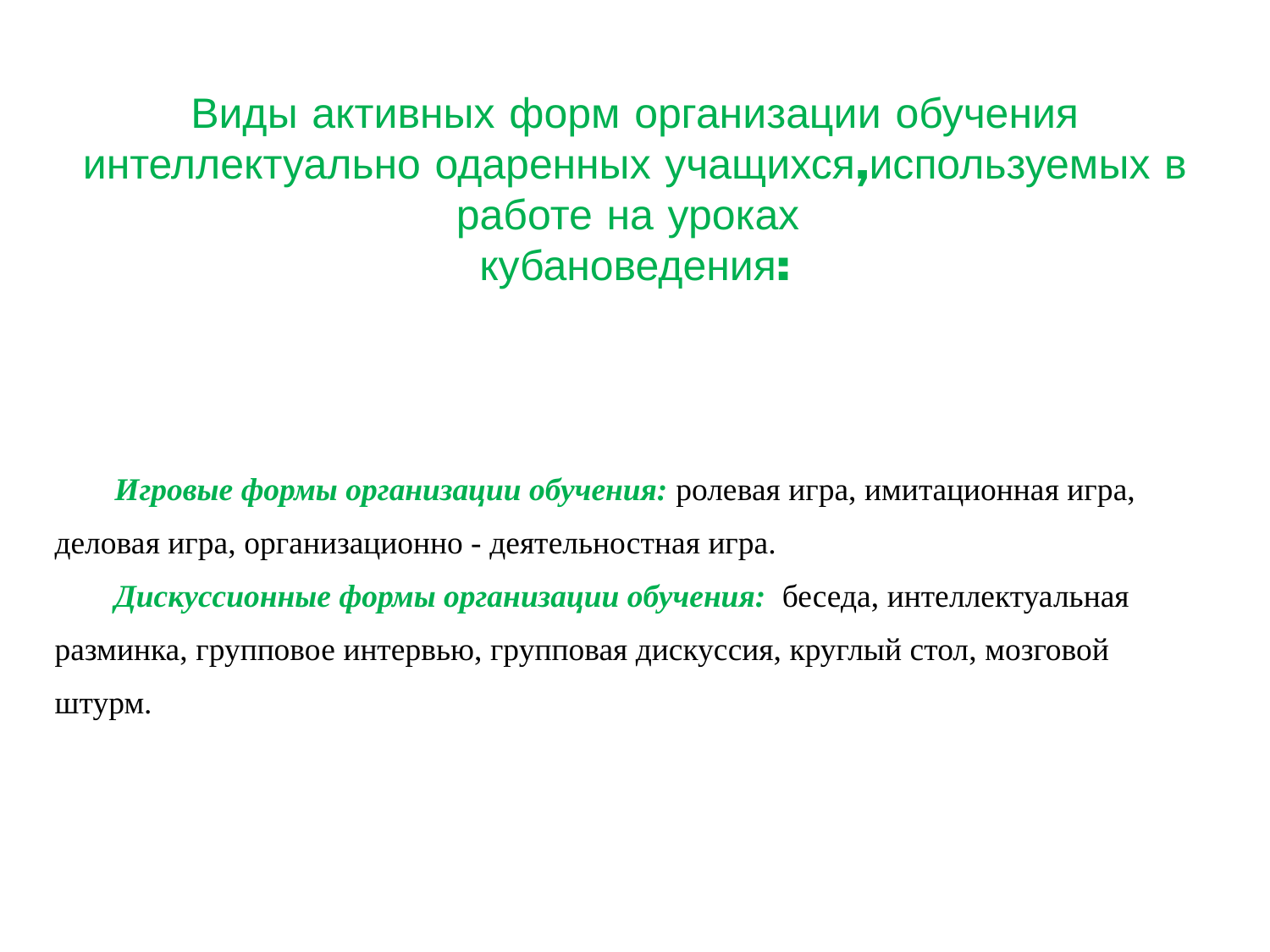

# Виды активных форм организации обучения интеллектуально одаренных учащихся,используемых в работе на уроках кубановедения:

Игровые формы организации обучения: ролевая игра, имитационная игра, деловая игра, организационно - деятельностная игра.
Дискуссионные формы организации обучения:  беседа, интеллектуальная разминка, групповое интервью, групповая дискуссия, круглый стол, мозговой штурм.